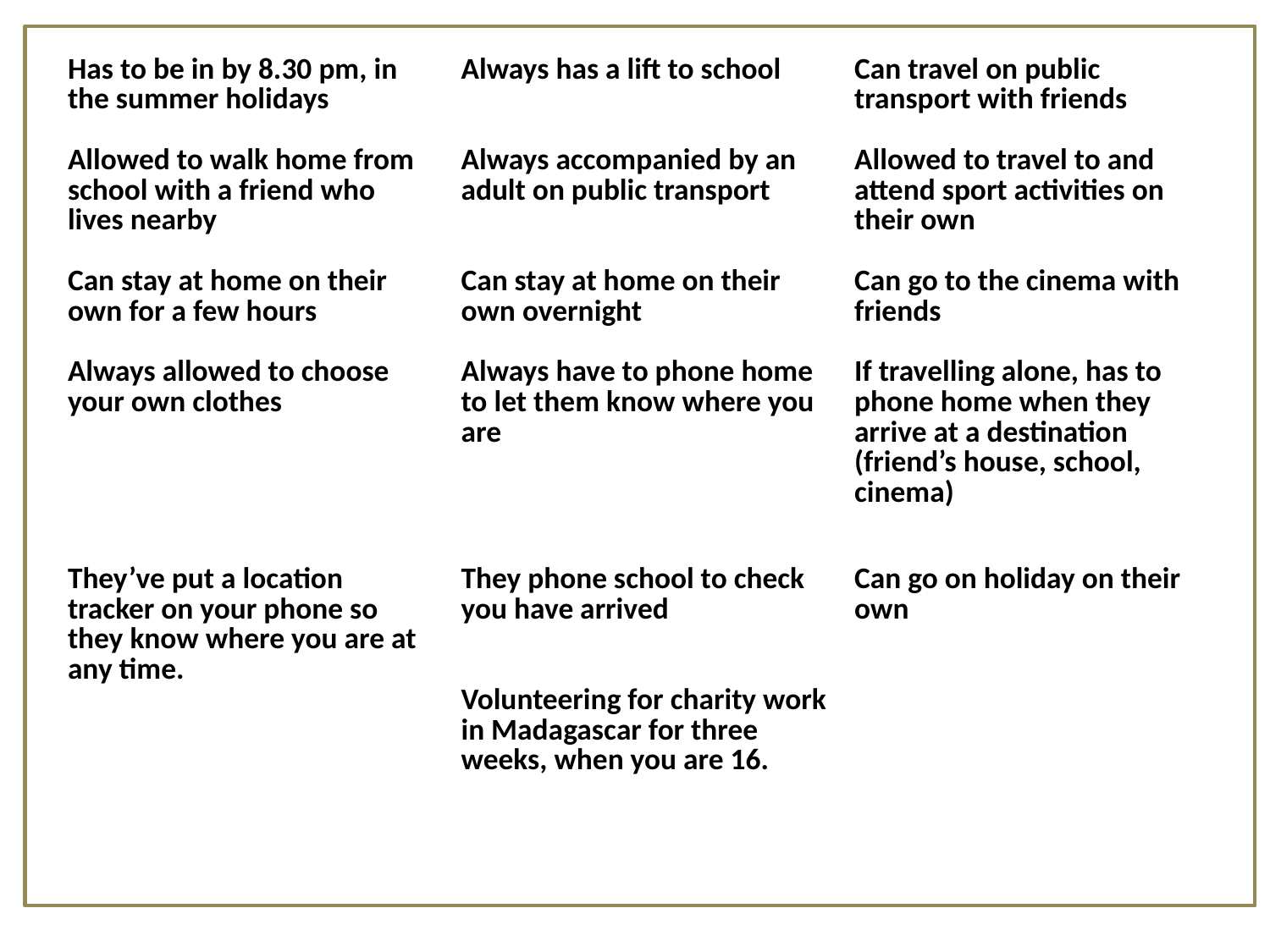

| Has to be in by 8.30 pm, in the summer holidays | Always has a lift to school | Can travel on public transport with friends |
| --- | --- | --- |
| Allowed to walk home from school with a friend who lives nearby | Always accompanied by an adult on public transport | Allowed to travel to and attend sport activities on their own |
| Can stay at home on their own for a few hours | Can stay at home on their own overnight | Can go to the cinema with friends |
| Always allowed to choose your own clothes | Always have to phone home to let them know where you are | If travelling alone, has to phone home when they arrive at a destination (friend’s house, school, cinema) |
| They’ve put a location tracker on your phone so they know where you are at any time. | They phone school to check you have arrived | Can go on holiday on their own |
|  | Volunteering for charity work in Madagascar for three weeks, when you are 16. |  |